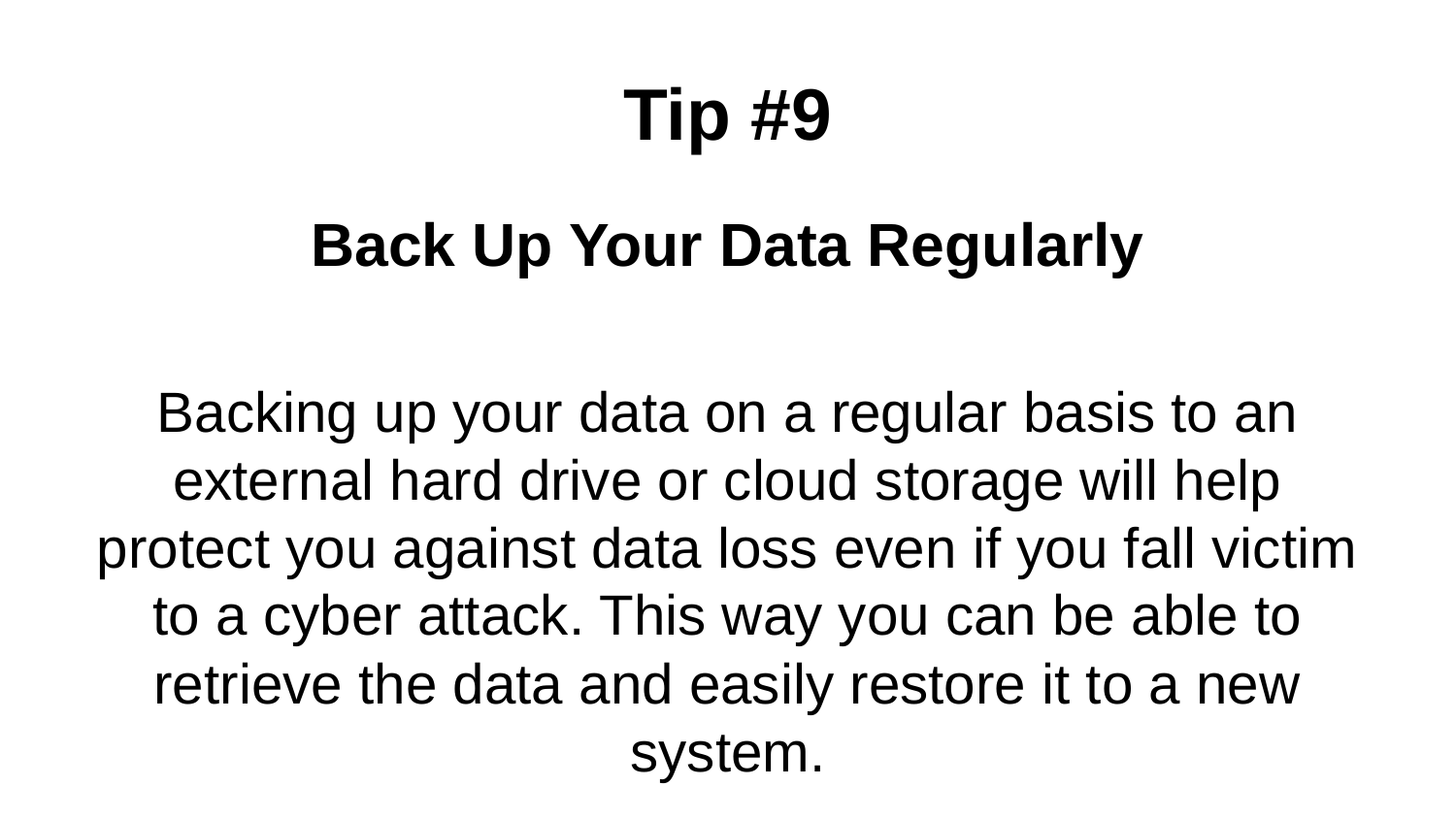

# Tip #9
Back Up Your Data Regularly

Backing up your data on a regular basis to an external hard drive or cloud storage will help protect you against data loss even if you fall victim to a cyber attack. This way you can be able to retrieve the data and easily restore it to a new system.

.